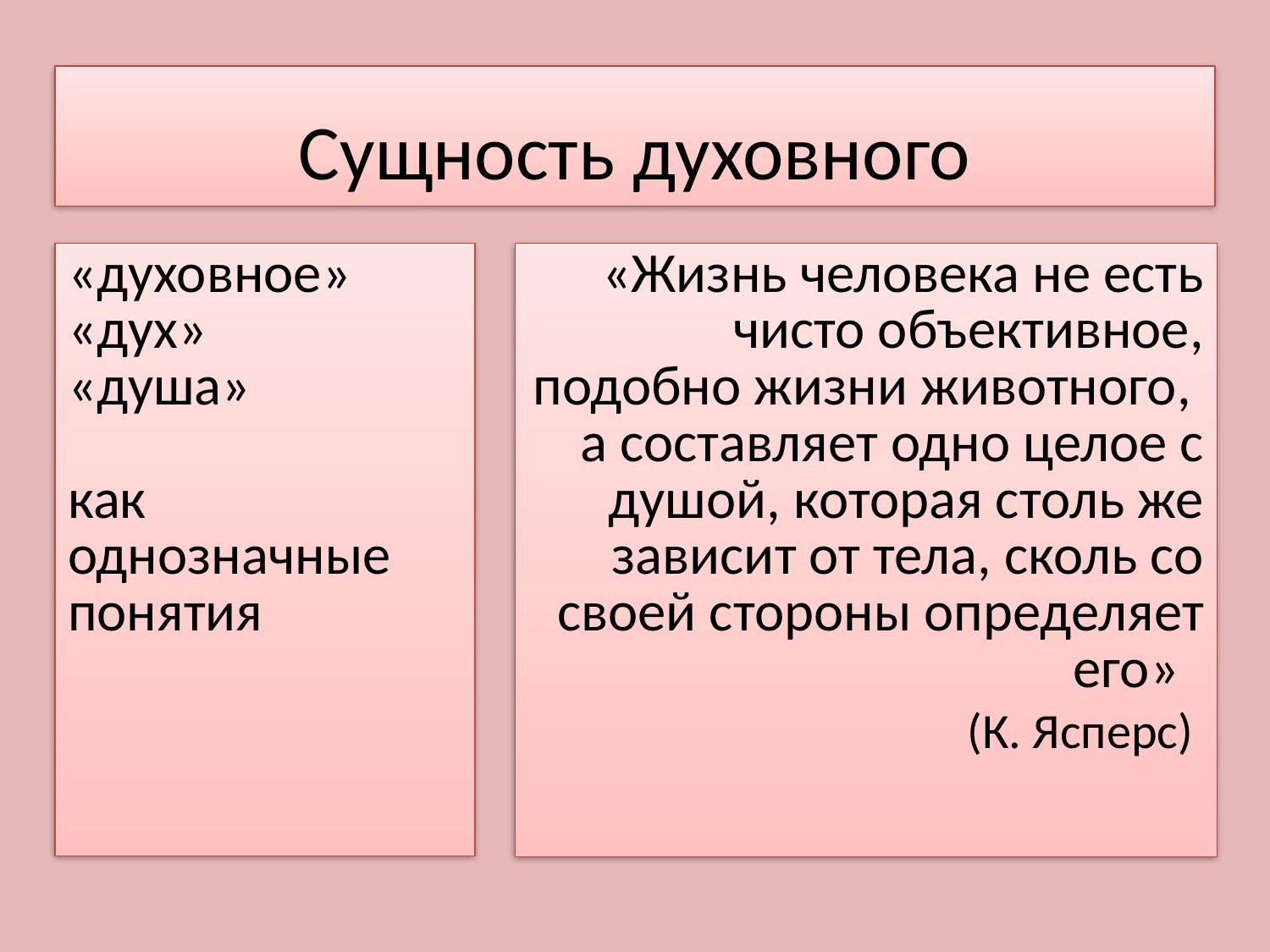

# Сущность духовного
«духовное» «дух»
«душа»

как однозначные понятия

«Жизнь человека не есть чисто объективное, подобно жизни животного,  а составляет одно целое с душой, которая столь же зависит от тела, сколь со своей стороны определяет его»
(К. Ясперс)